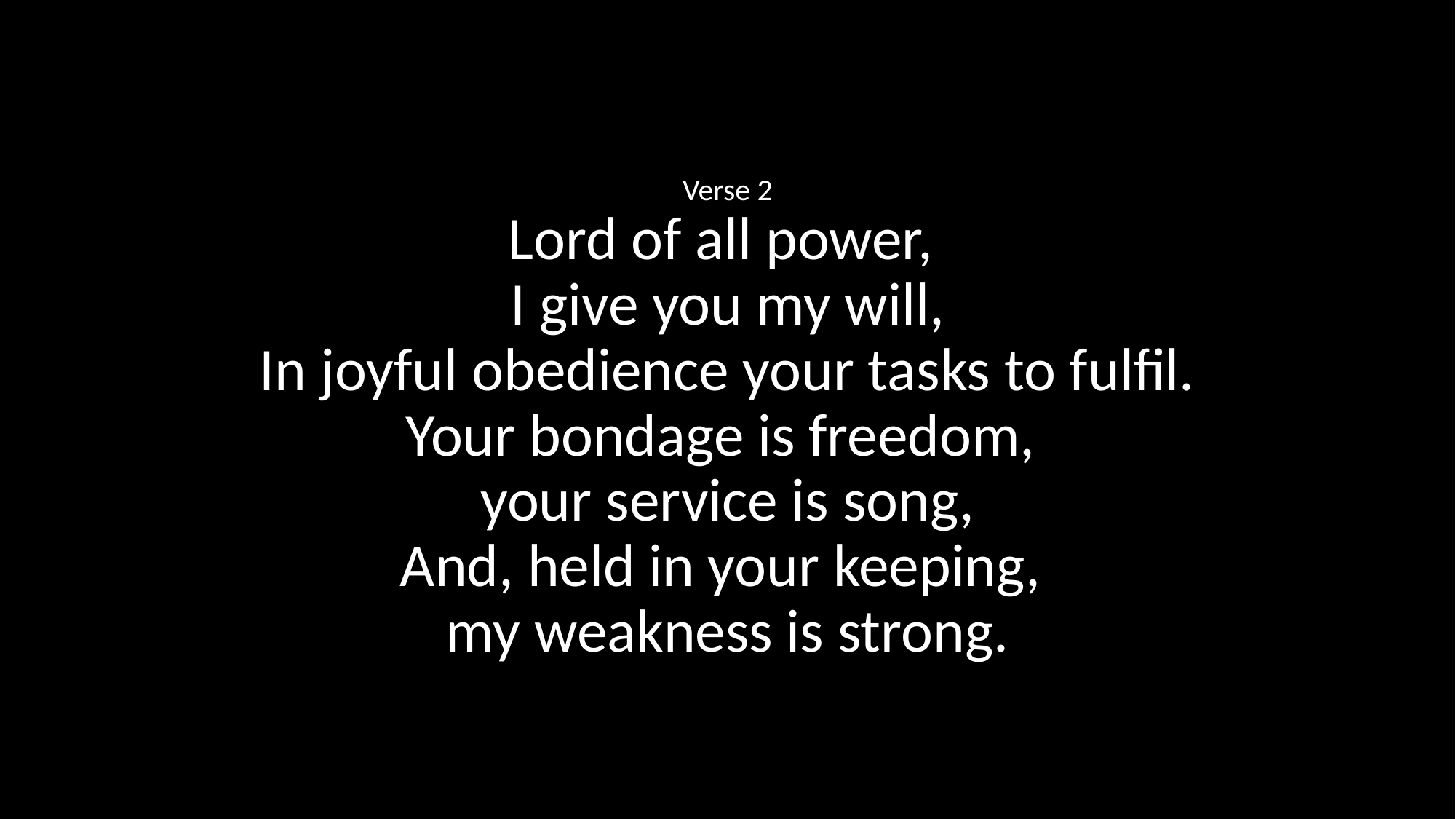

Verse 2
Lord of all power,
I give you my will,
In joyful obedience your tasks to fulfil.
Your bondage is freedom,
your service is song,
And, held in your keeping,
my weakness is strong.